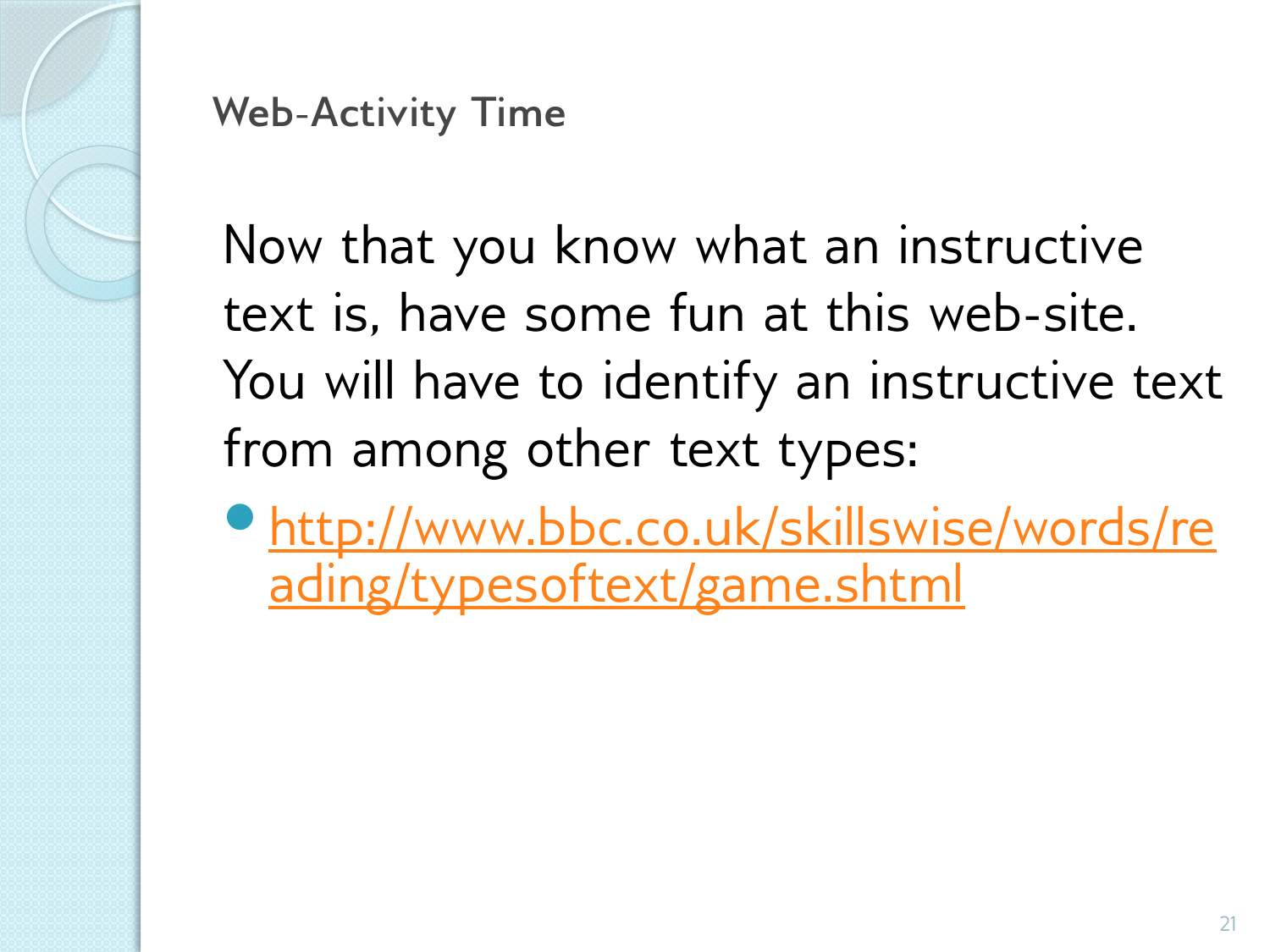

# Web-Activity Time
Now that you know what an instructive text is, have some fun at this web-site. You will have to identify an instructive text from among other text types:
http://www.bbc.co.uk/skillswise/words/reading/typesoftext/game.shtml
21